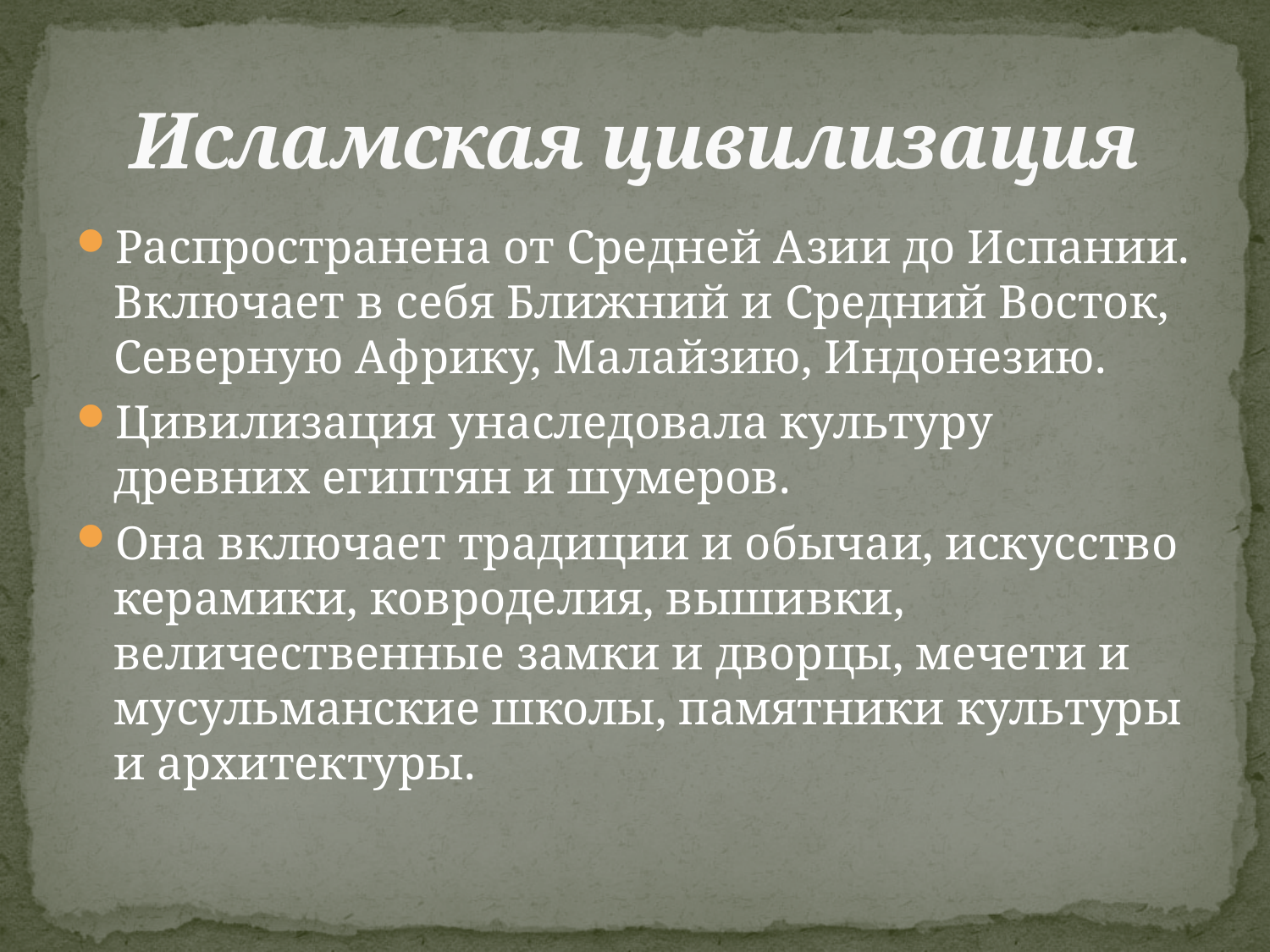

# Исламская цивилизация
Распространена от Средней Азии до Испании. Включает в себя Ближний и Средний Восток, Северную Африку, Малайзию, Индонезию.
Цивилизация унаследовала культуру древних египтян и шумеров.
Она включает традиции и обычаи, искусство керамики, ковроделия, вышивки, величественные замки и дворцы, мечети и мусульманские школы, памятники культуры и архитектуры.